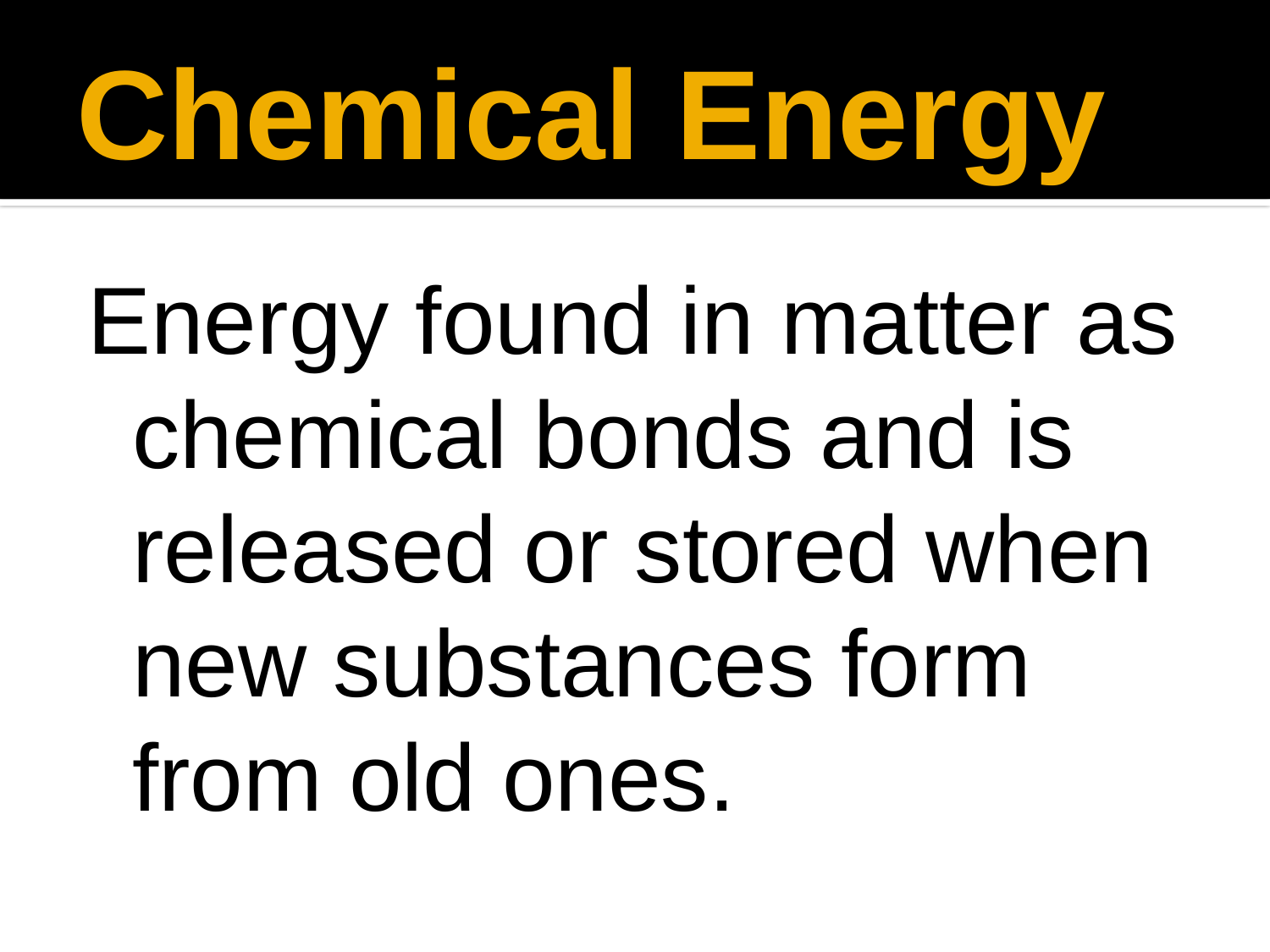

# Chemical Energy
Energy found in matter as chemical bonds and is released or stored when new substances form from old ones.